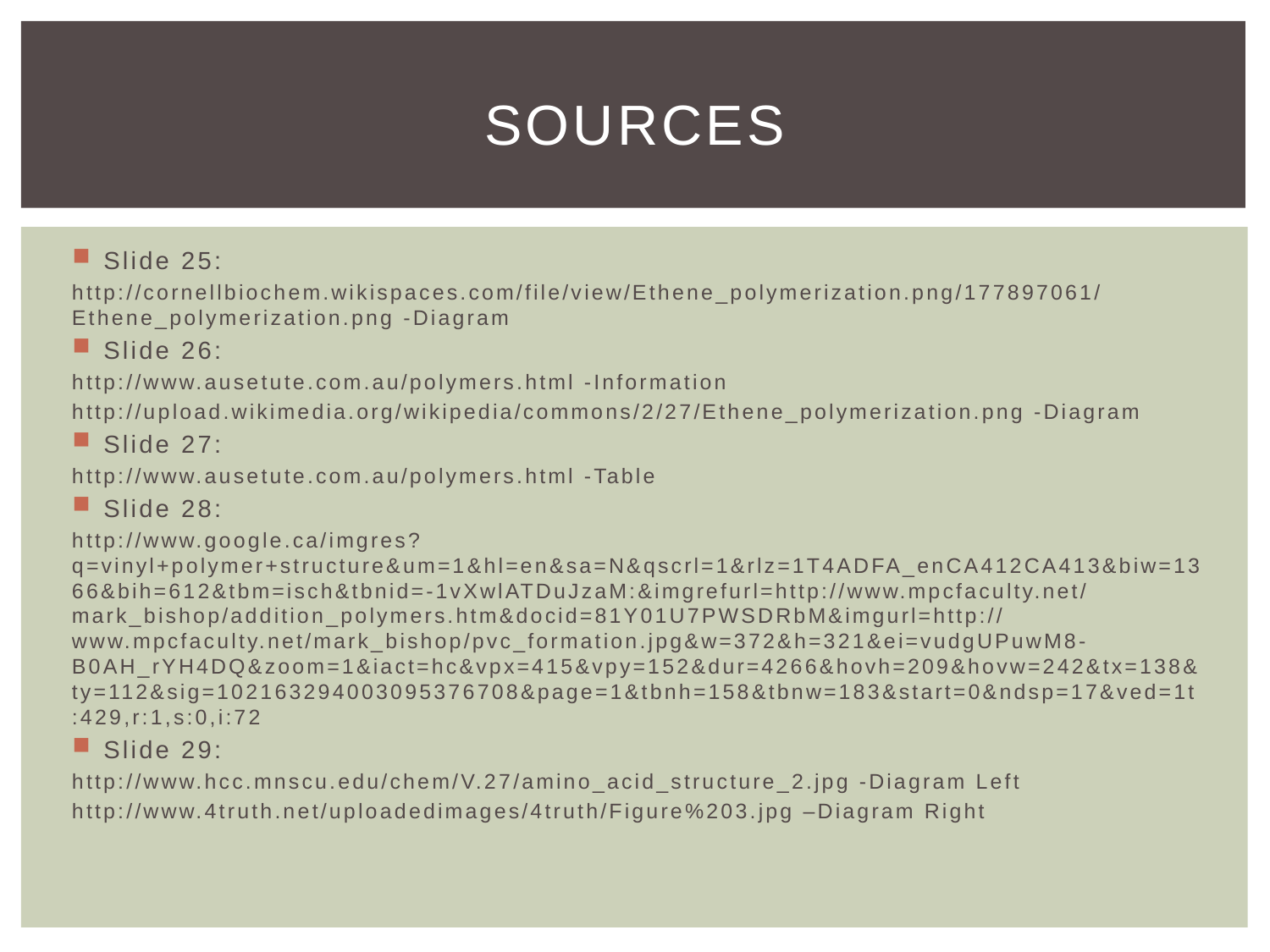

# Sources
Slide 25:
http://cornellbiochem.wikispaces.com/file/view/Ethene_polymerization.png/177897061/Ethene_polymerization.png -Diagram
Slide 26:
http://www.ausetute.com.au/polymers.html -Information
http://upload.wikimedia.org/wikipedia/commons/2/27/Ethene_polymerization.png -Diagram
Slide 27:
http://www.ausetute.com.au/polymers.html -Table
Slide 28:
http://www.google.ca/imgres?q=vinyl+polymer+structure&um=1&hl=en&sa=N&qscrl=1&rlz=1T4ADFA_enCA412CA413&biw=1366&bih=612&tbm=isch&tbnid=-1vXwlATDuJzaM:&imgrefurl=http://www.mpcfaculty.net/mark_bishop/addition_polymers.htm&docid=81Y01U7PWSDRbM&imgurl=http://www.mpcfaculty.net/mark_bishop/pvc_formation.jpg&w=372&h=321&ei=vudgUPuwM8-B0AH_rYH4DQ&zoom=1&iact=hc&vpx=415&vpy=152&dur=4266&hovh=209&hovw=242&tx=138&ty=112&sig=102163294003095376708&page=1&tbnh=158&tbnw=183&start=0&ndsp=17&ved=1t:429,r:1,s:0,i:72
Slide 29:
http://www.hcc.mnscu.edu/chem/V.27/amino_acid_structure_2.jpg -Diagram Left
http://www.4truth.net/uploadedimages/4truth/Figure%203.jpg –Diagram Right